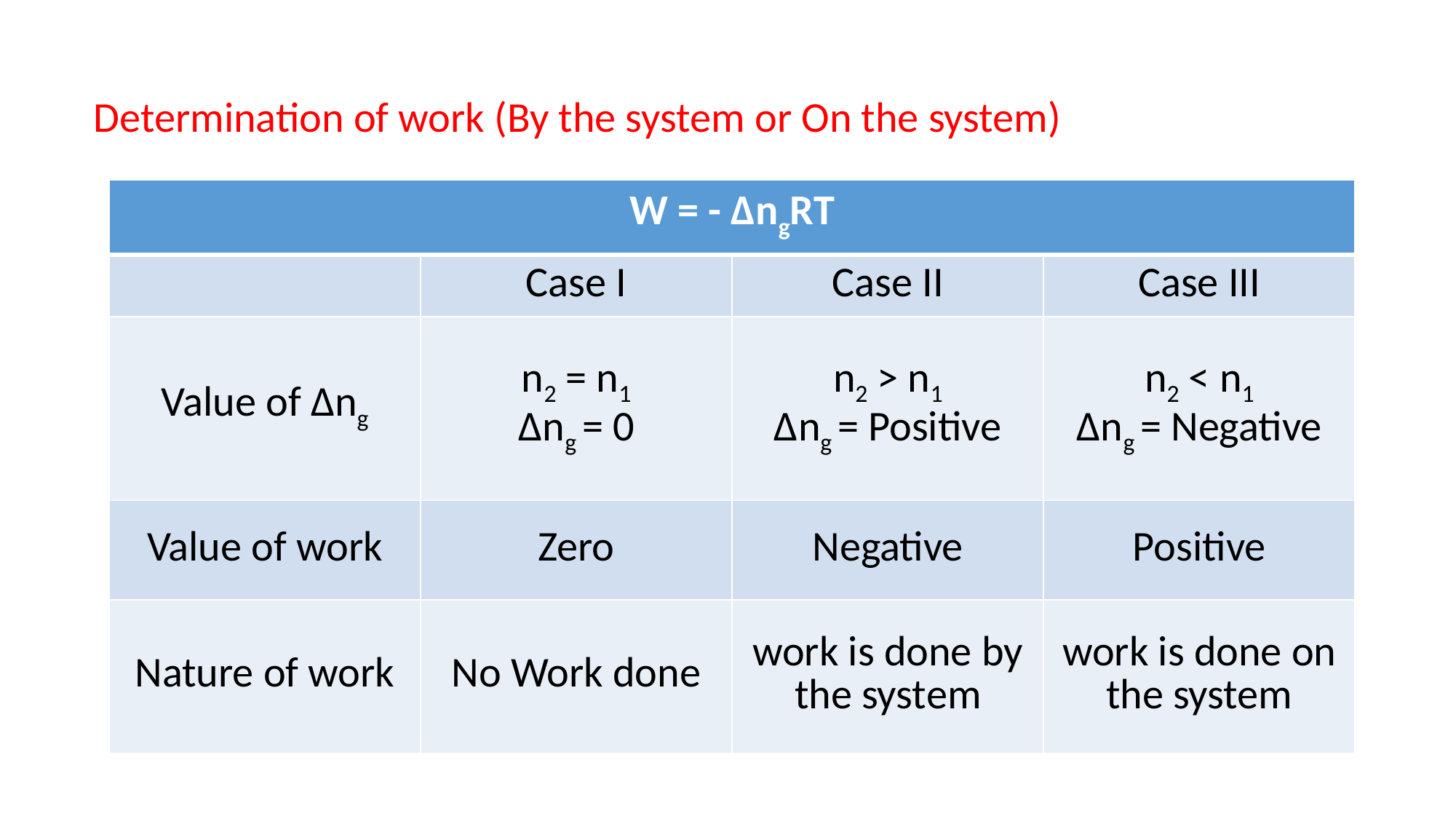

Determination of work (By the system or On the system)

| W = - ∆ngRT |  |  |  |
| --- | --- | --- | --- |
|  | Case I | Case II | Case III |
| Value of ∆ng | n2 = n1 ∆ng = 0 | n2 > n1 ∆ng = Positive | n2 < n1 ∆ng = Negative |
| Value of work | Zero | Negative | Positive |
| Nature of work | No Work done | work is done by the system | work is done on the system |